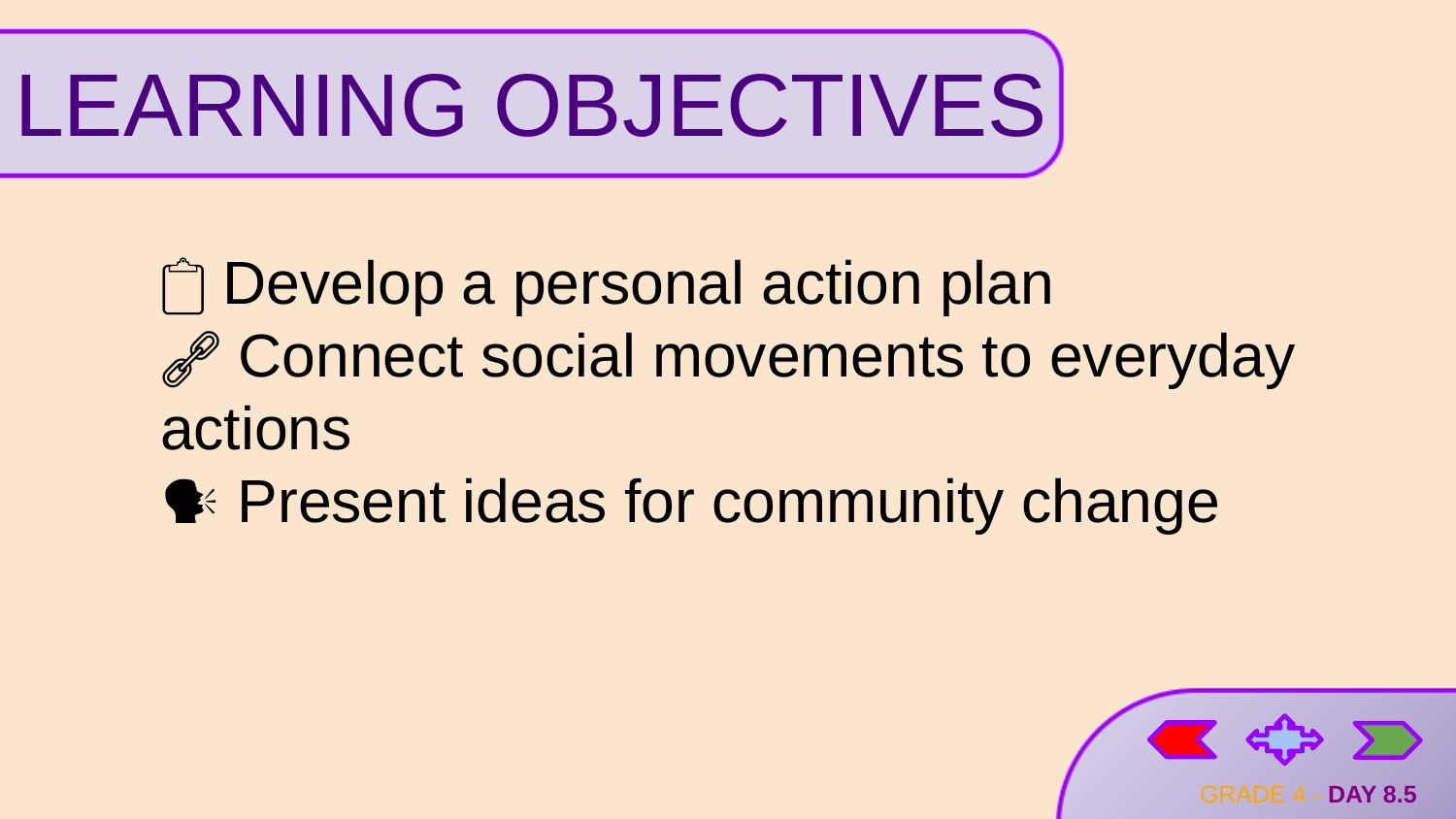

# LEARNING OBJECTIVES

📋 Develop a personal action plan
🔗 Connect social movements to everyday actions
🗣 Present ideas for community change

GRADE 4 - DAY 8.5